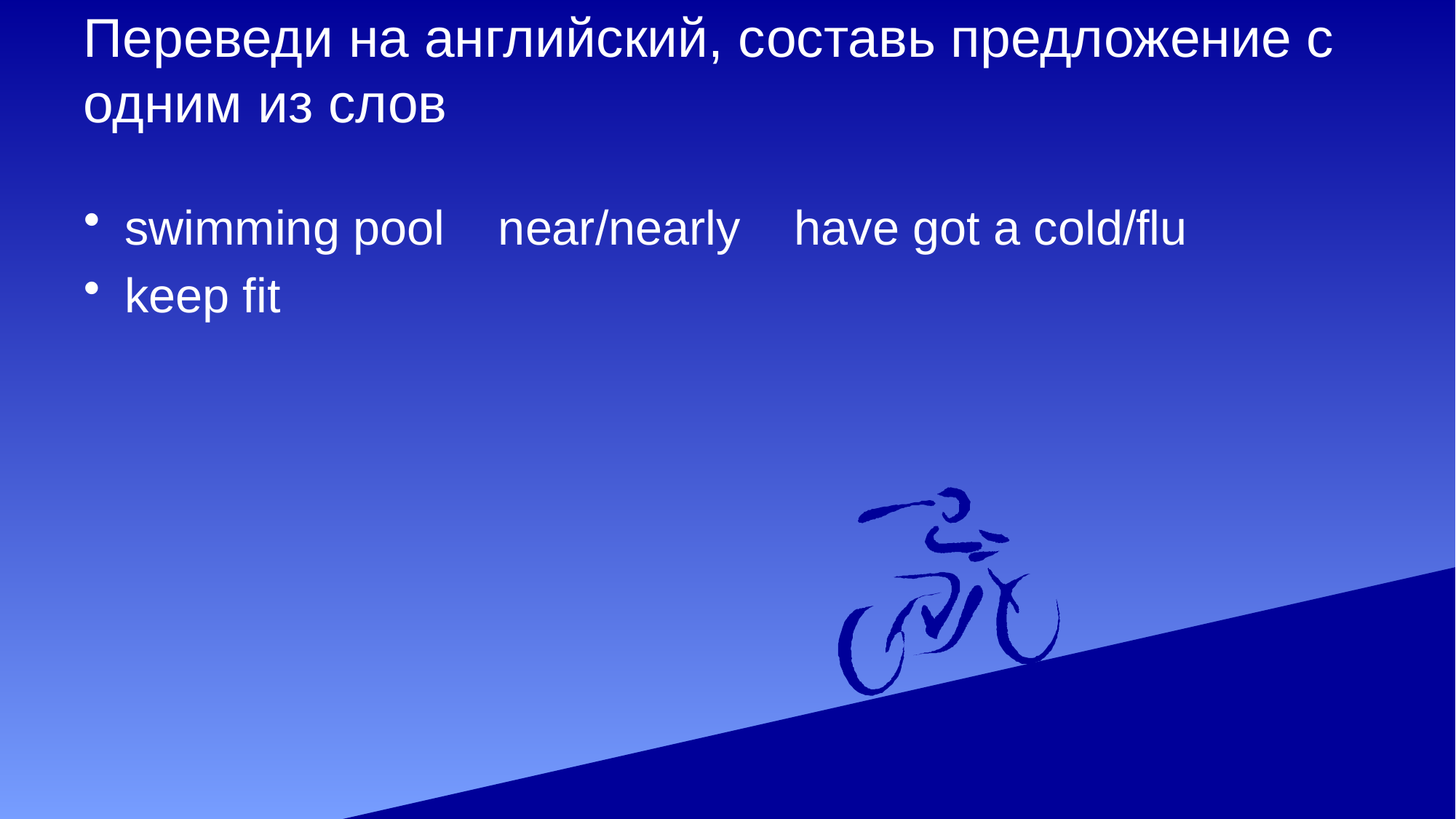

# Переведи на английский, составь предложение с одним из слов
swimming pool    near/nearly    have got a cold/flu
keep fit